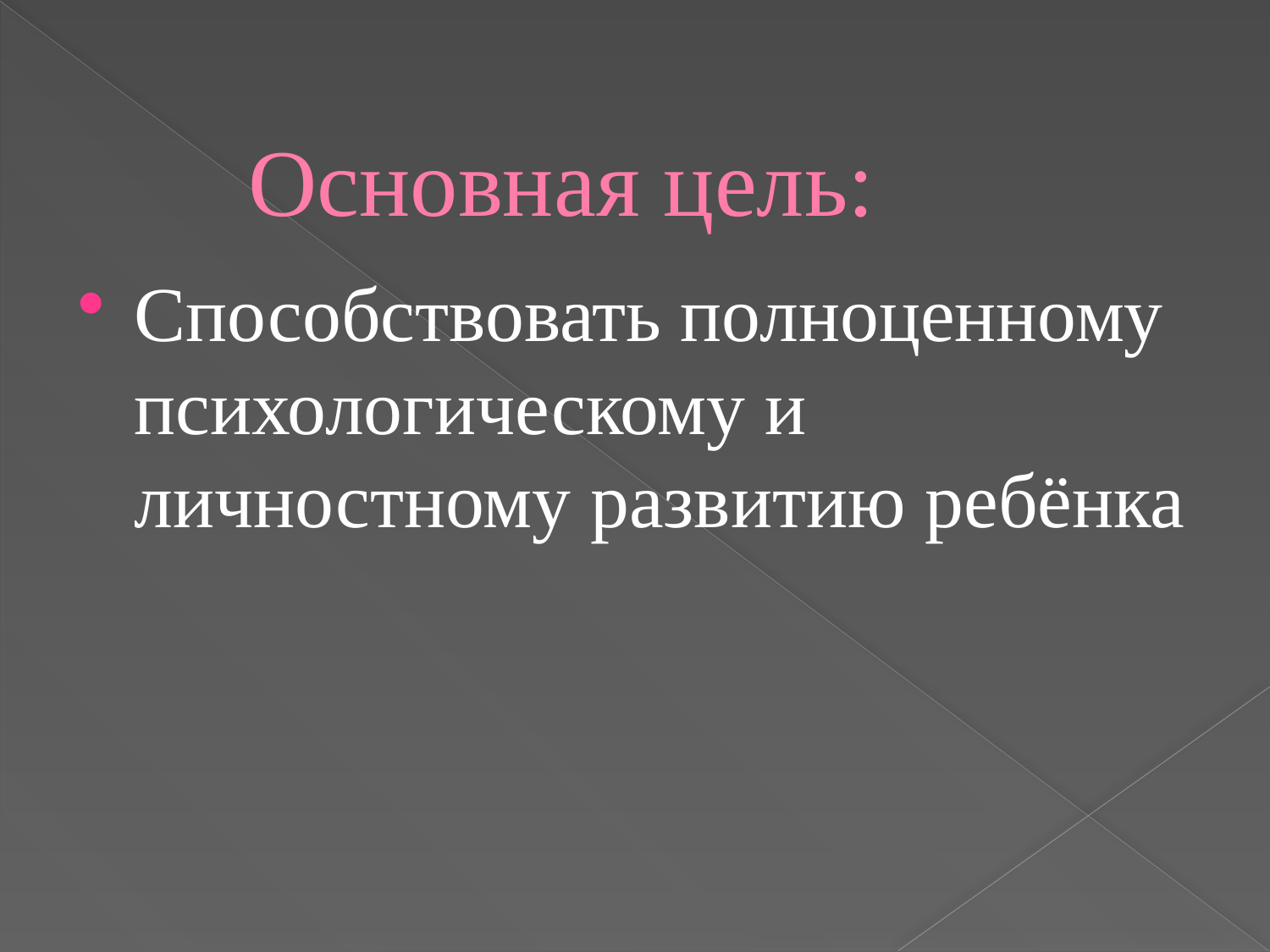

# Основная цель:
Способствовать полноценному психологическому и личностному развитию ребёнка